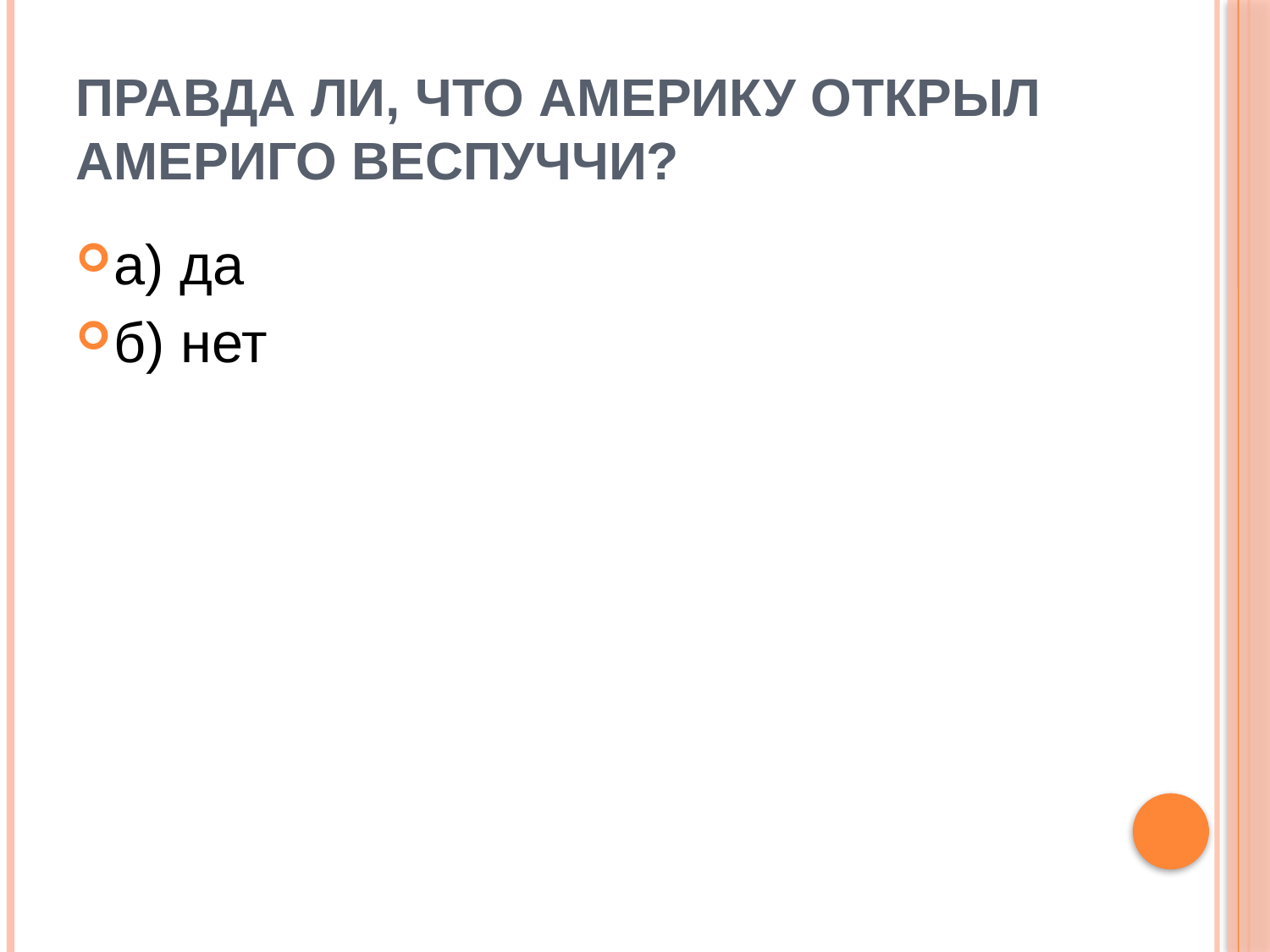

# Правда ли, что Америку открыл Америго Веспуччи?
а) да
б) нет